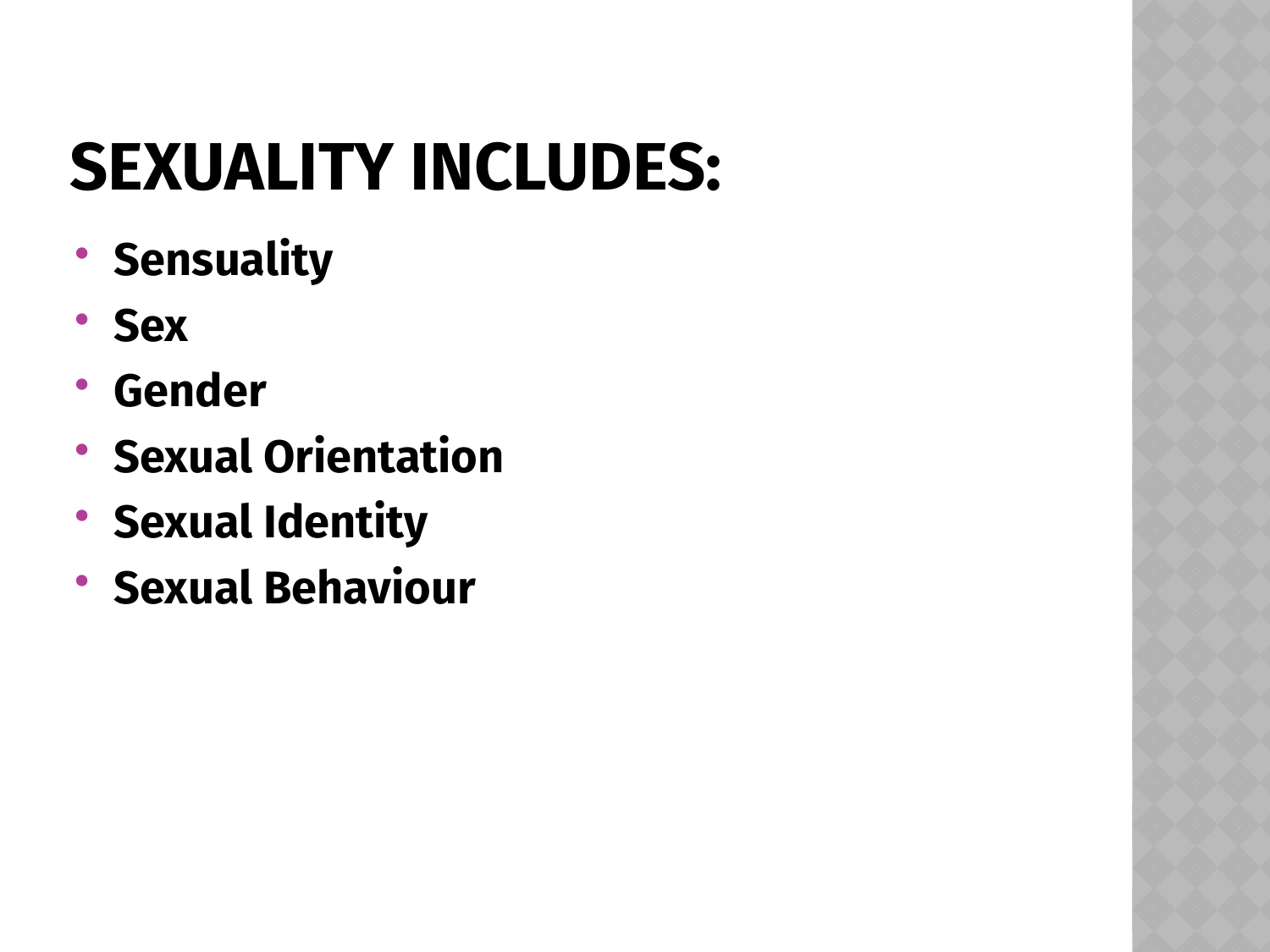

# Sexuality includes:
Sensuality
Sex
Gender
Sexual Orientation
Sexual Identity
Sexual Behaviour